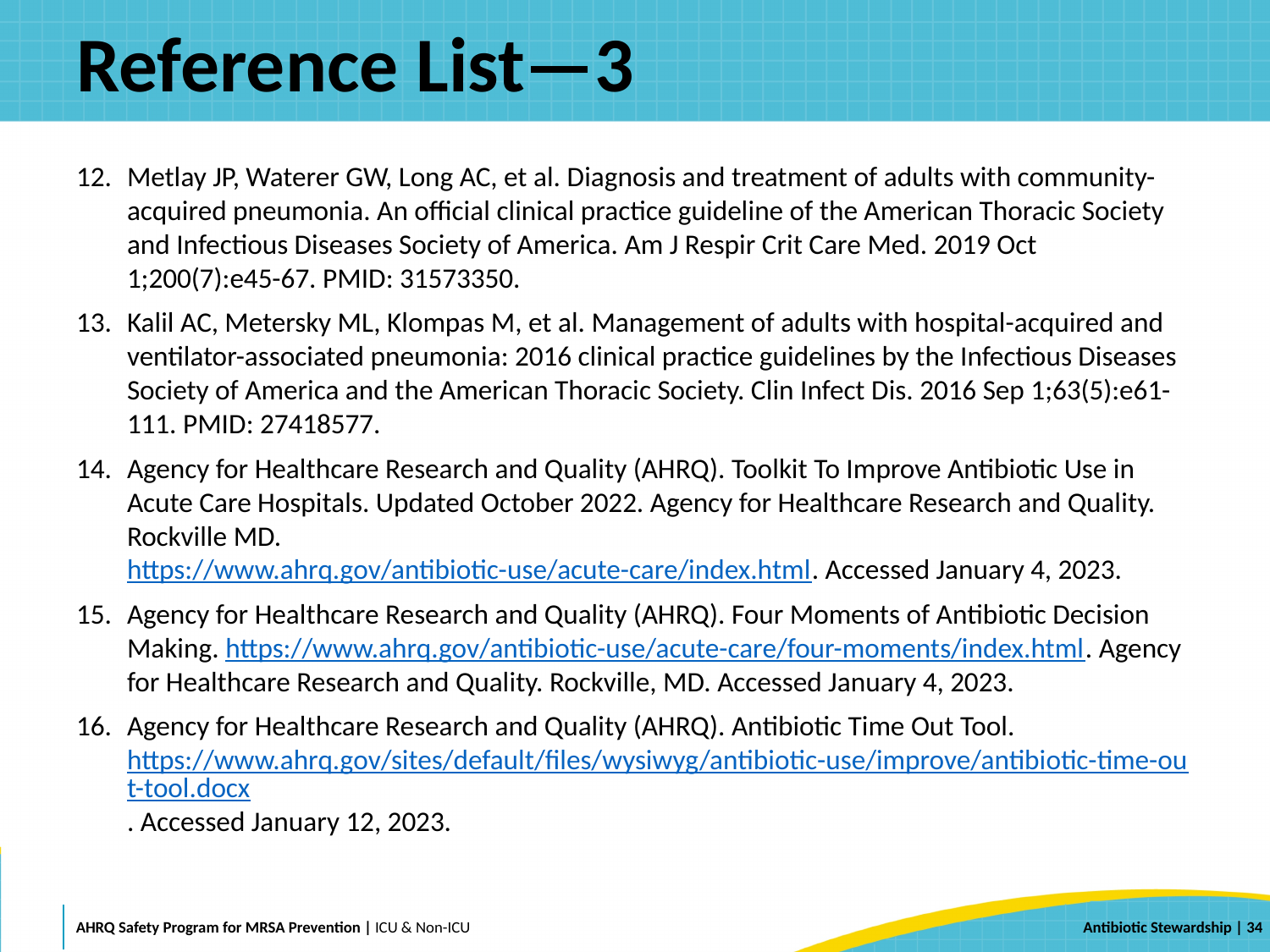

# Reference List—3
Metlay JP, Waterer GW, Long AC, et al. Diagnosis and treatment of adults with community-acquired pneumonia. An official clinical practice guideline of the American Thoracic Society and Infectious Diseases Society of America. Am J Respir Crit Care Med. 2019 Oct 1;200(7):e45-67. PMID: 31573350.
Kalil AC, Metersky ML, Klompas M, et al. Management of adults with hospital-acquired and ventilator-associated pneumonia: 2016 clinical practice guidelines by the Infectious Diseases Society of America and the American Thoracic Society. Clin Infect Dis. 2016 Sep 1;63(5):e61-111. PMID: 27418577.
Agency for Healthcare Research and Quality (AHRQ). Toolkit To Improve Antibiotic Use in Acute Care Hospitals. Updated October 2022. Agency for Healthcare Research and Quality. Rockville MD.
https://www.ahrq.gov/antibiotic-use/acute-care/index.html. Accessed January 4, 2023.
Agency for Healthcare Research and Quality (AHRQ). Four Moments of Antibiotic Decision Making. https://www.ahrq.gov/antibiotic-use/acute-care/four-moments/index.html. Agency for Healthcare Research and Quality. Rockville, MD. Accessed January 4, 2023.
Agency for Healthcare Research and Quality (AHRQ). Antibiotic Time Out Tool. https://www.ahrq.gov/sites/default/files/wysiwyg/antibiotic-use/improve/antibiotic-time-out-tool.docx. Accessed January 12, 2023.
 | 34